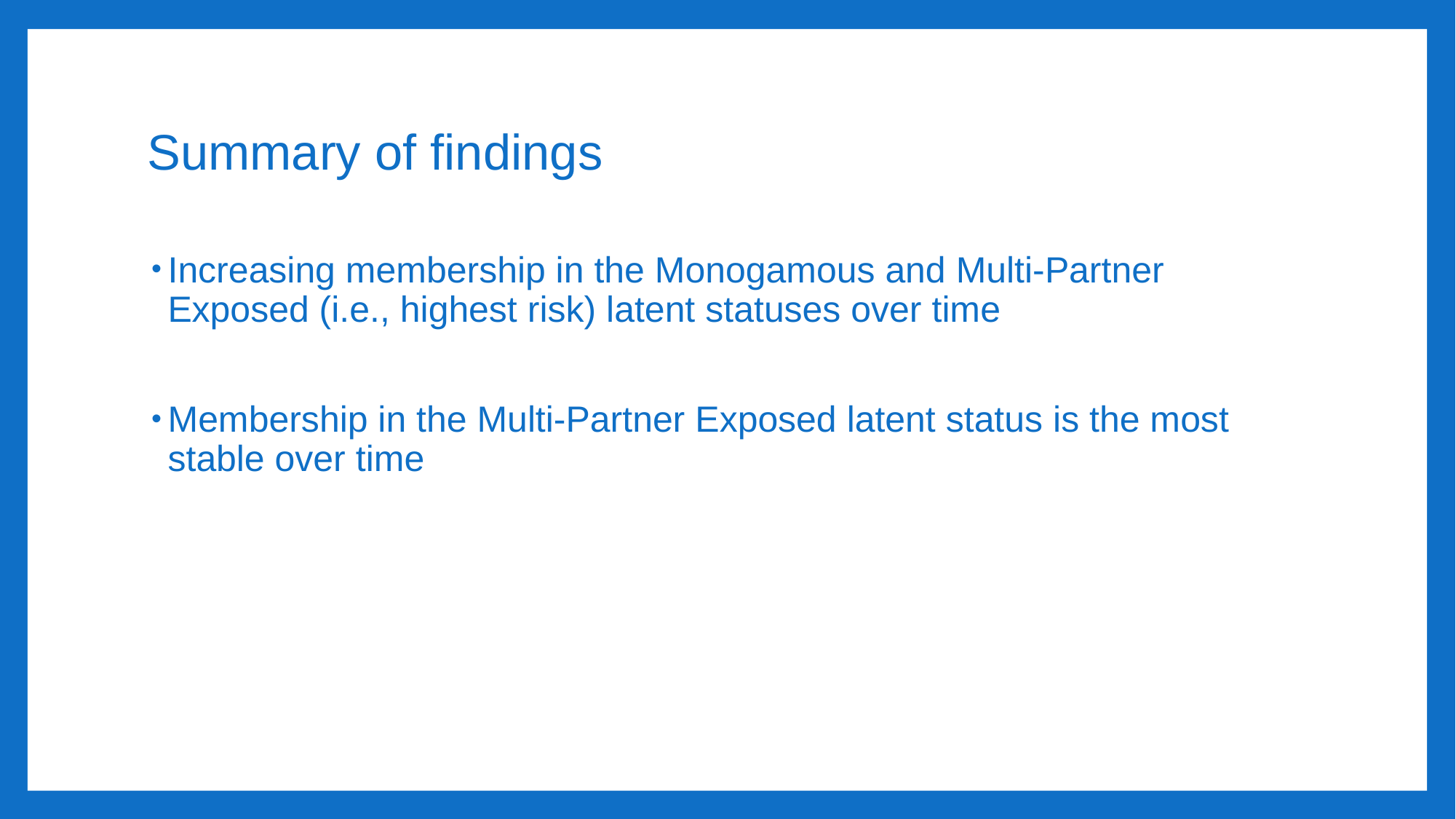

# Summary of findings
Increasing membership in the Monogamous and Multi-Partner Exposed (i.e., highest risk) latent statuses over time

Membership in the Multi-Partner Exposed latent status is the most stable over time